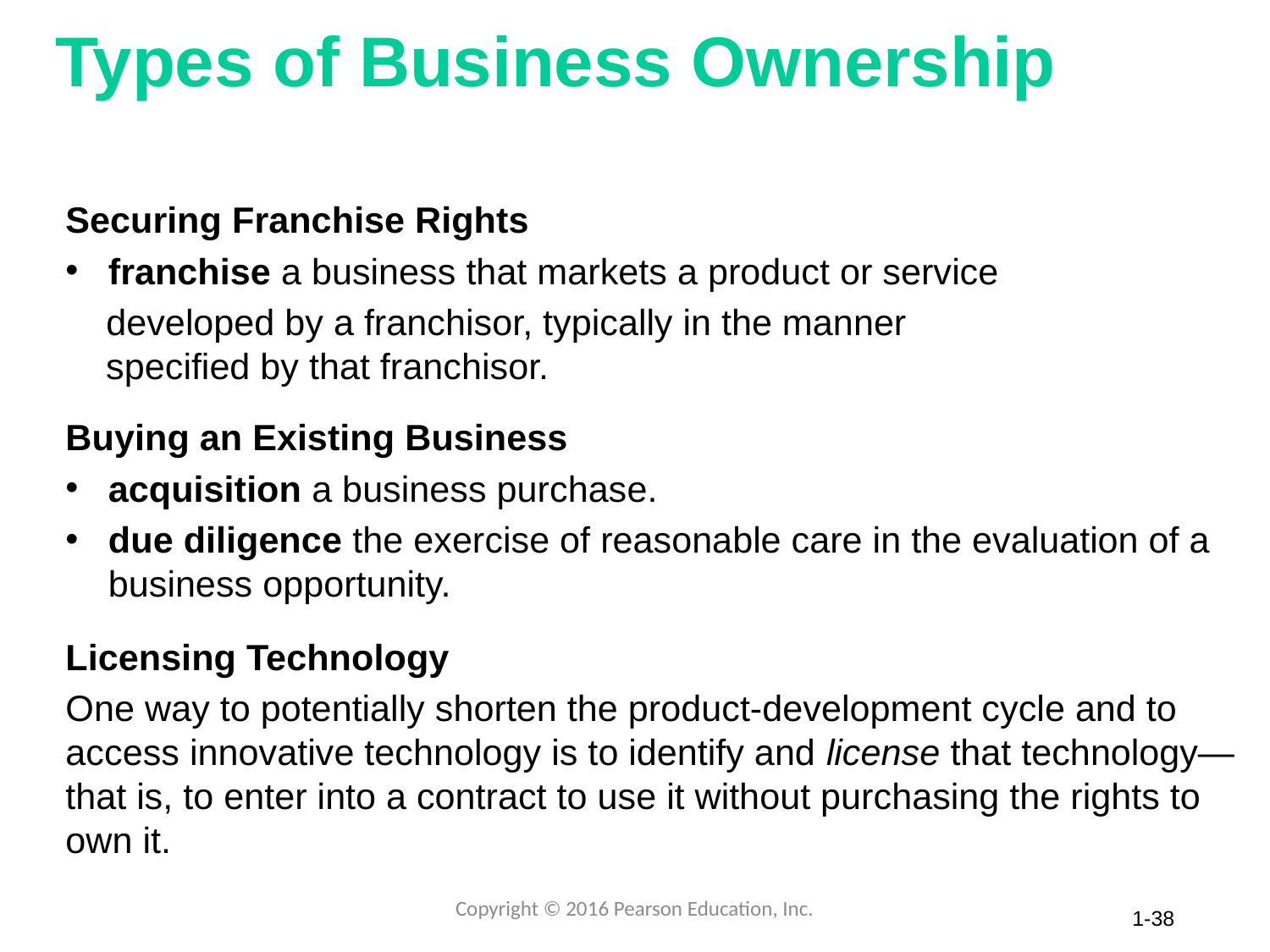

# Types of Business Ownership
Securing Franchise Rights
franchise a business that markets a product or service
    developed by a franchisor, typically in the manner
    specified by that franchisor.

Buying an Existing Business
acquisition a business purchase.
due diligence the exercise of reasonable care in the evaluation of a business opportunity.

Licensing Technology
One way to potentially shorten the product-development cycle and to access innovative technology is to identify and license that technology— that is, to enter into a contract to use it without purchasing the rights to own it.
Copyright © 2016 Pearson Education, Inc.